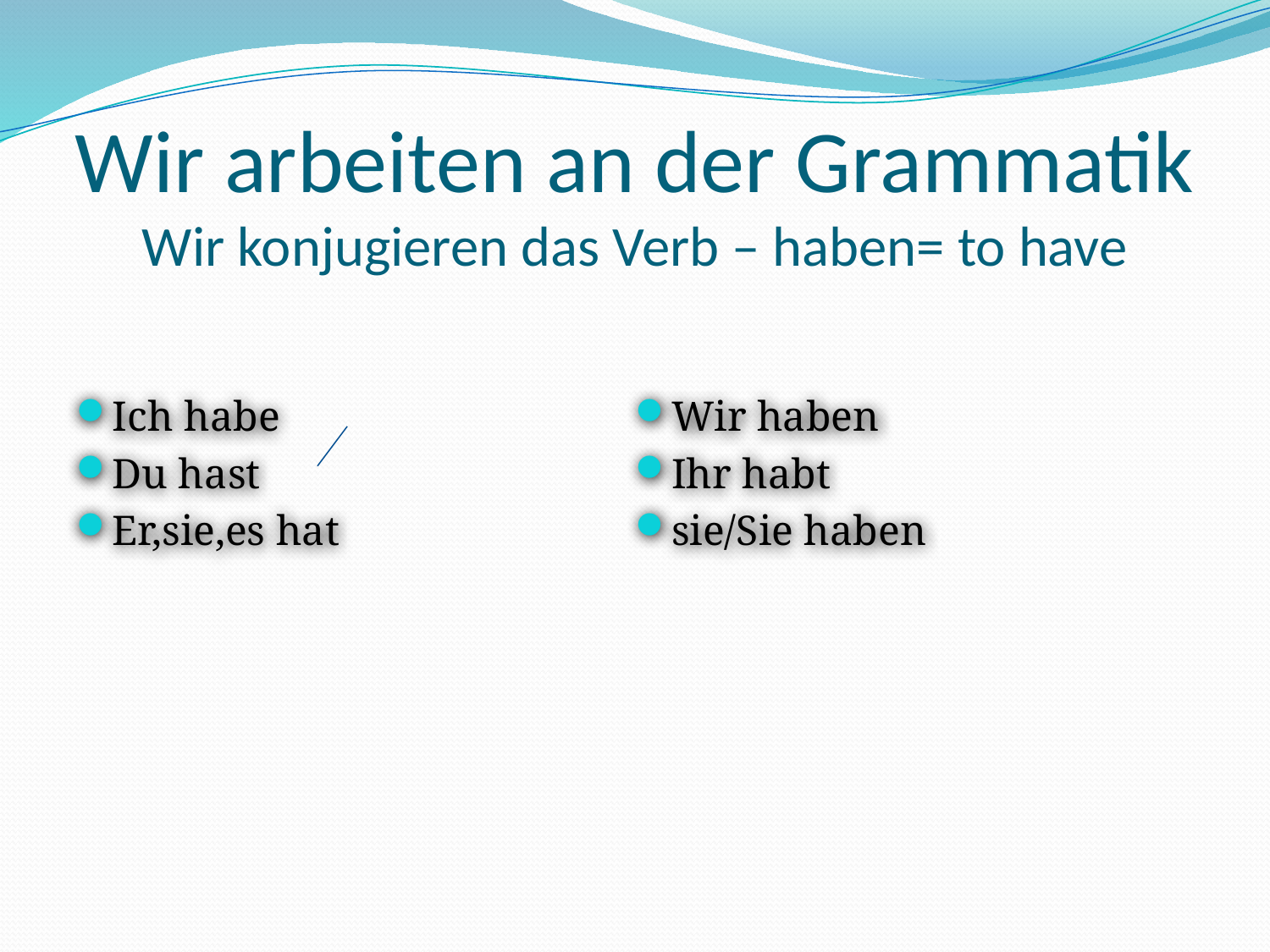

# Wir arbeiten an der Grammatik Wir konjugieren das Verb – haben= to have

Ich habe
Du hast
Er,sie,es hat

Wir haben
Ihr habt
sie/Sie haben